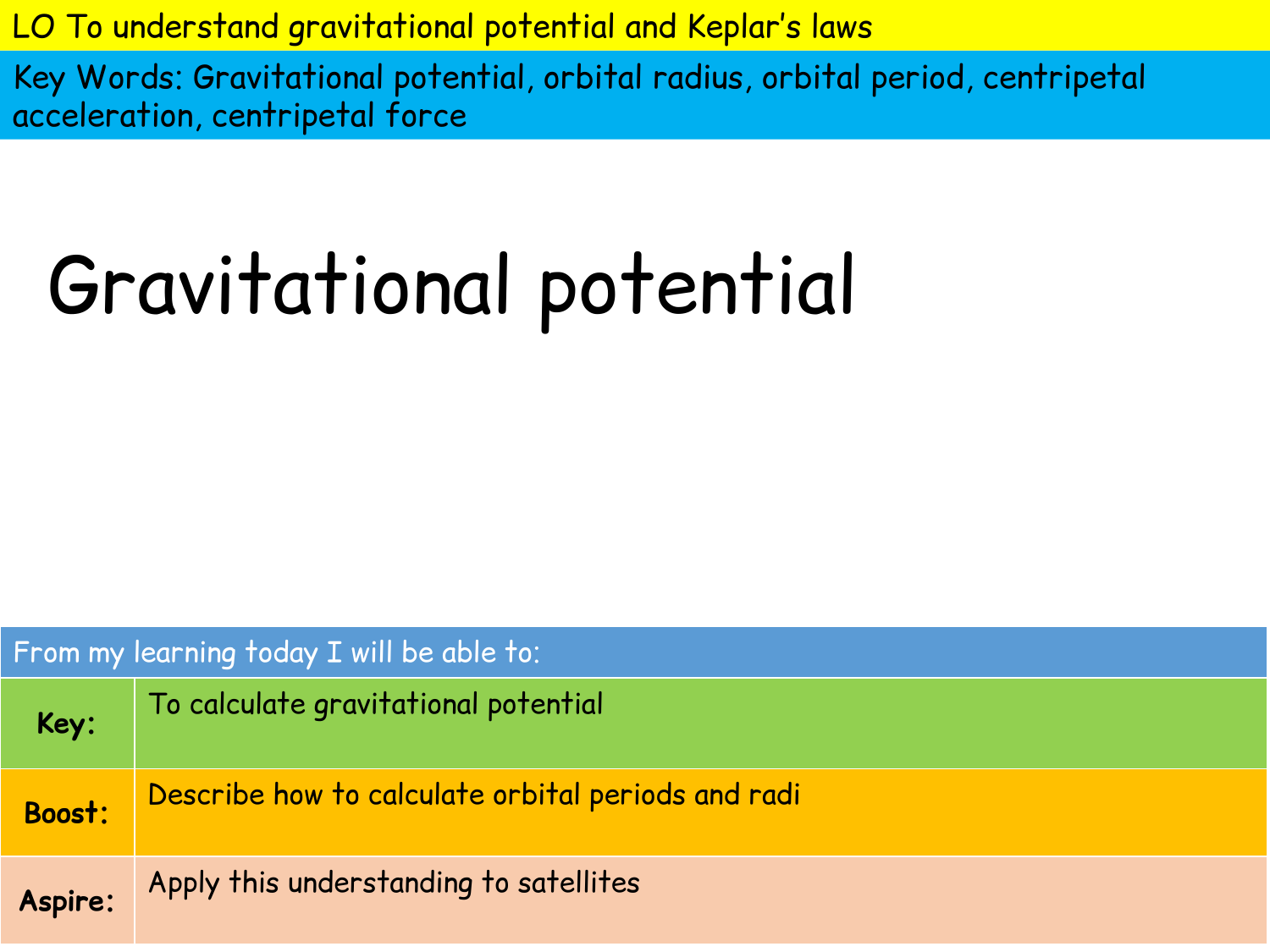

# Gravitational potential
| From my learning today I will be able to: |  |
| --- | --- |
| Key: | To calculate gravitational potential |
| Boost: | Describe how to calculate orbital periods and radi |
| Aspire: | Apply this understanding to satellites |